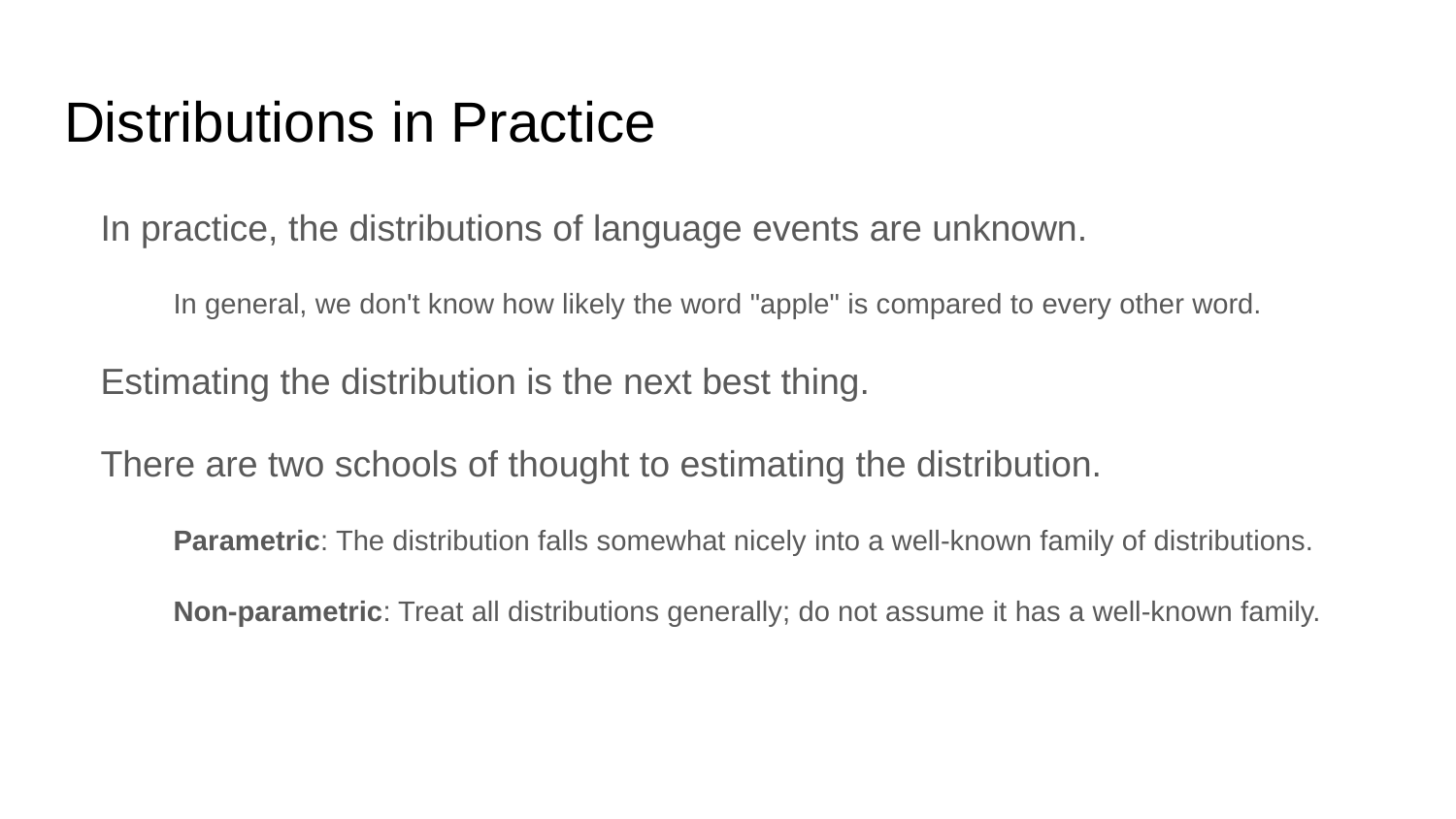

# Distributions in Practice
In practice, the distributions of language events are unknown.
In general, we don't know how likely the word "apple" is compared to every other word.
Estimating the distribution is the next best thing.
There are two schools of thought to estimating the distribution.
Parametric: The distribution falls somewhat nicely into a well-known family of distributions.
Non-parametric: Treat all distributions generally; do not assume it has a well-known family.